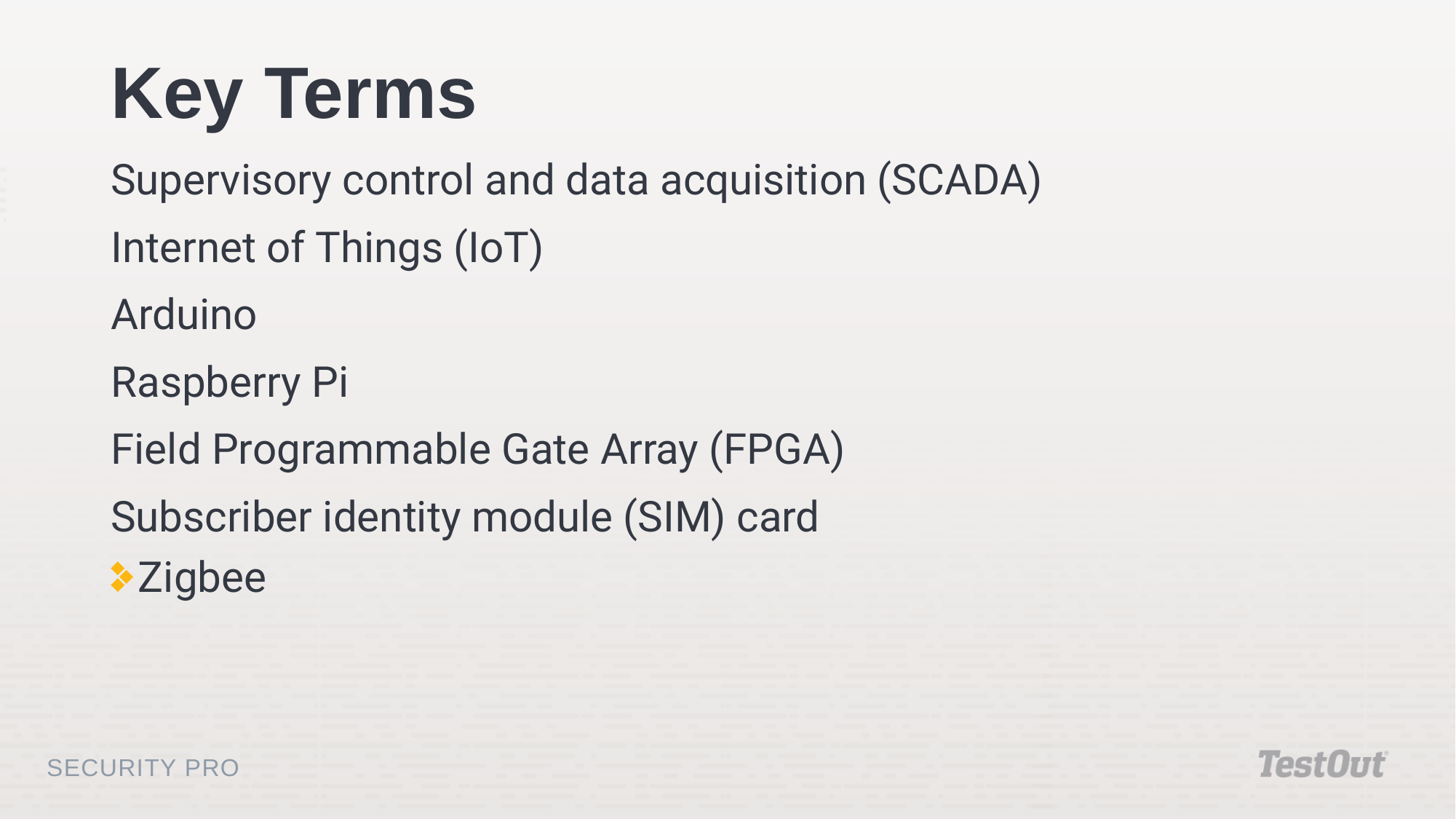

# Key Terms
Supervisory control and data acquisition (SCADA)
Internet of Things (IoT)
Arduino
Raspberry Pi
Field Programmable Gate Array (FPGA)
Subscriber identity module (SIM) card
Zigbee
Security Pro